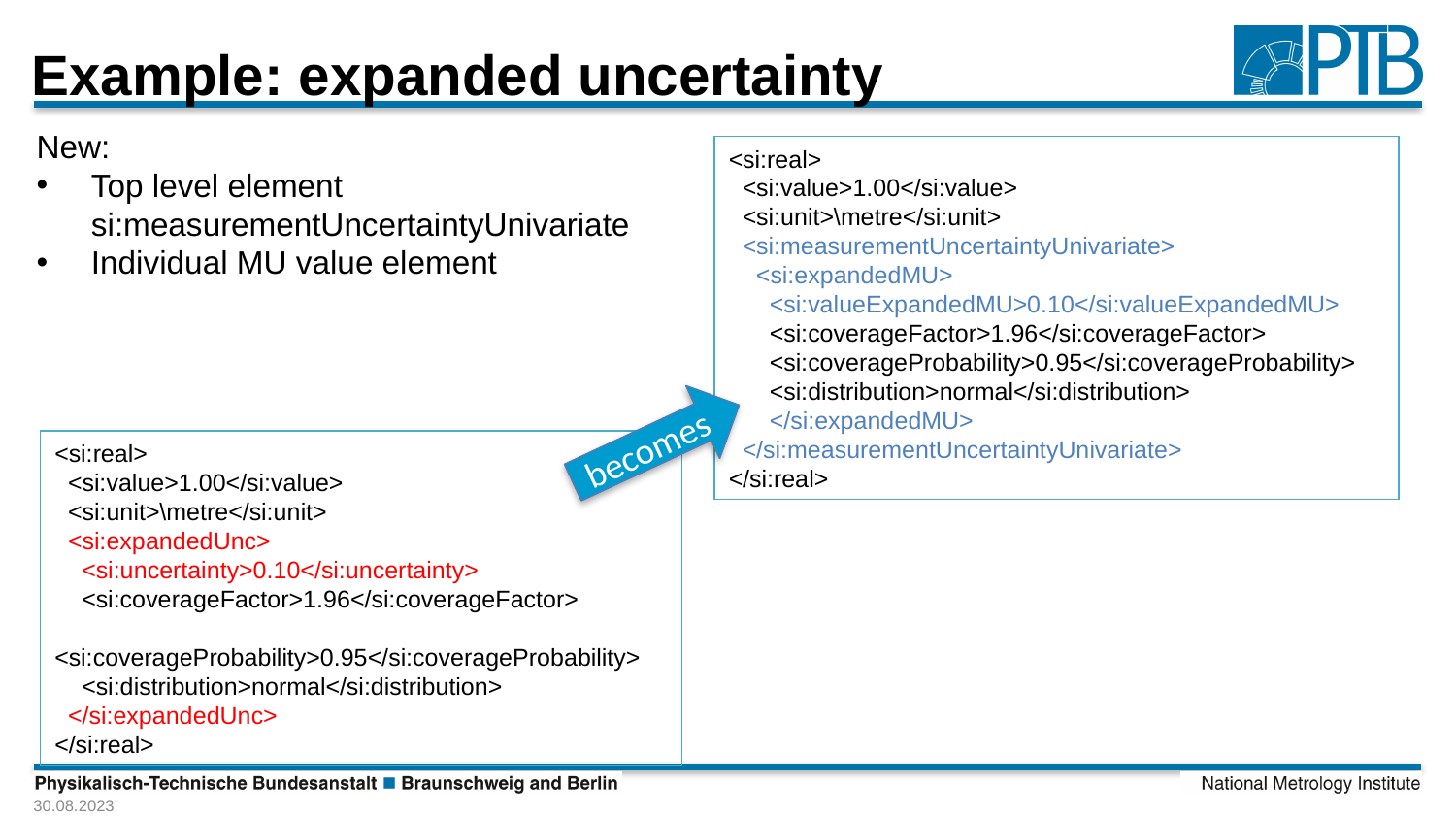

# Example: expanded uncertainty
New:
Top level element si:measurementUncertaintyUnivariate
Individual MU value element
<si:real>
  <si:value>1.00</si:value>
  <si:unit>\metre</si:unit>
  <si:measurementUncertaintyUnivariate>
    <si:expandedMU>
      <si:valueExpandedMU>0.10</si:valueExpandedMU>
      <si:coverageFactor>1.96</si:coverageFactor>
      <si:coverageProbability>0.95</si:coverageProbability>
      <si:distribution>normal</si:distribution>
      </si:expandedMU>
  </si:measurementUncertaintyUnivariate>
</si:real>
becomes
<si:real>
  <si:value>1.00</si:value>
  <si:unit>\metre</si:unit>
  <si:expandedUnc>
    <si:uncertainty>0.10</si:uncertainty>
    <si:coverageFactor>1.96</si:coverageFactor>
    <si:coverageProbability>0.95</si:coverageProbability>
    <si:distribution>normal</si:distribution>
  </si:expandedUnc>
</si:real>
30.08.2023